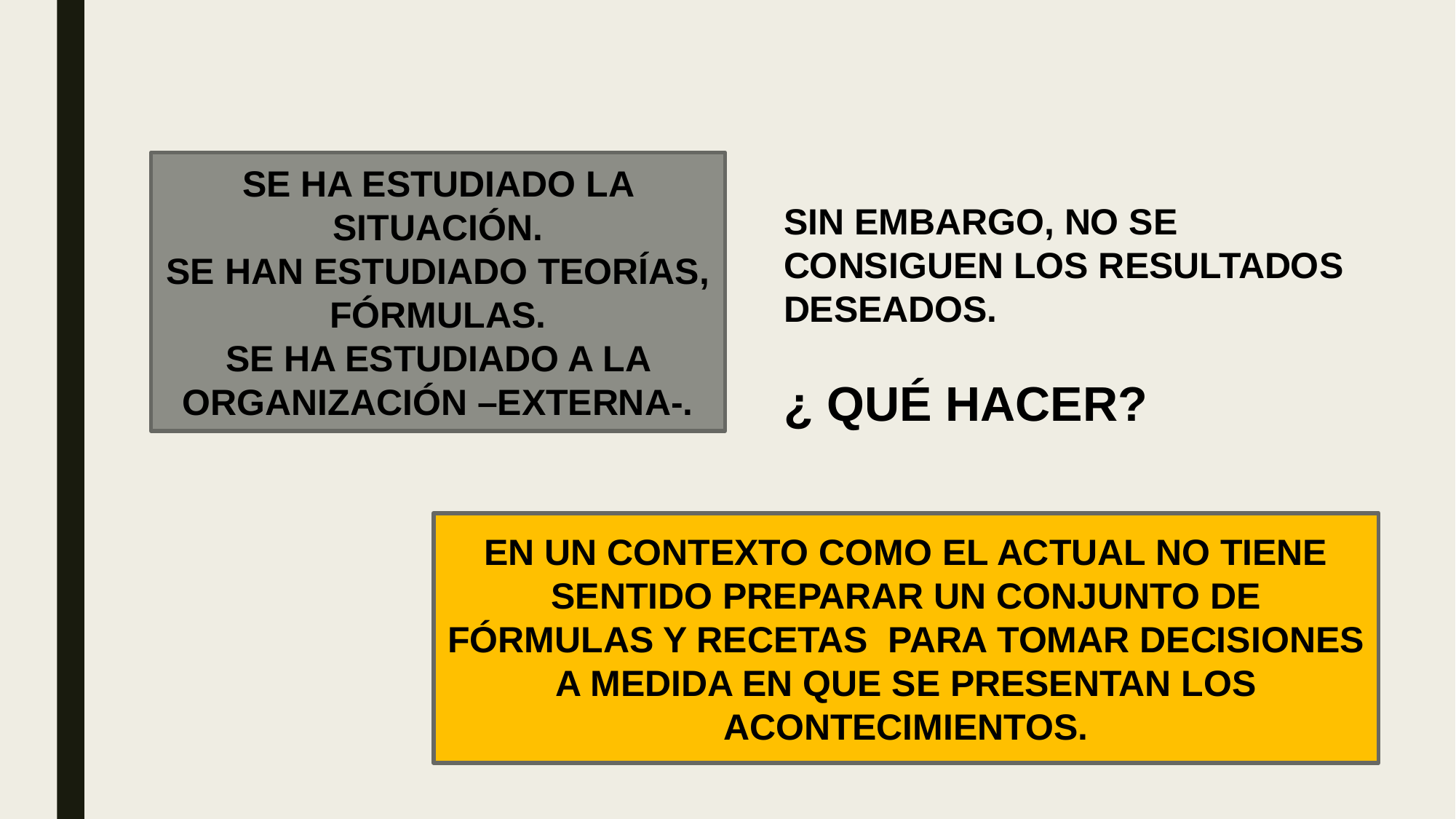

SE HA ESTUDIADO LA SITUACIÓN.
SE HAN ESTUDIADO TEORÍAS, FÓRMULAS.
SE HA ESTUDIADO A LA ORGANIZACIÓN –EXTERNA-.
SIN EMBARGO, NO SE CONSIGUEN LOS RESULTADOS DESEADOS.

¿ QUÉ HACER?
EN UN CONTEXTO COMO EL ACTUAL NO TIENE SENTIDO PREPARAR UN CONJUNTO DE FÓRMULAS Y RECETAS  PARA TOMAR DECISIONES A MEDIDA EN QUE SE PRESENTAN LOS ACONTECIMIENTOS.